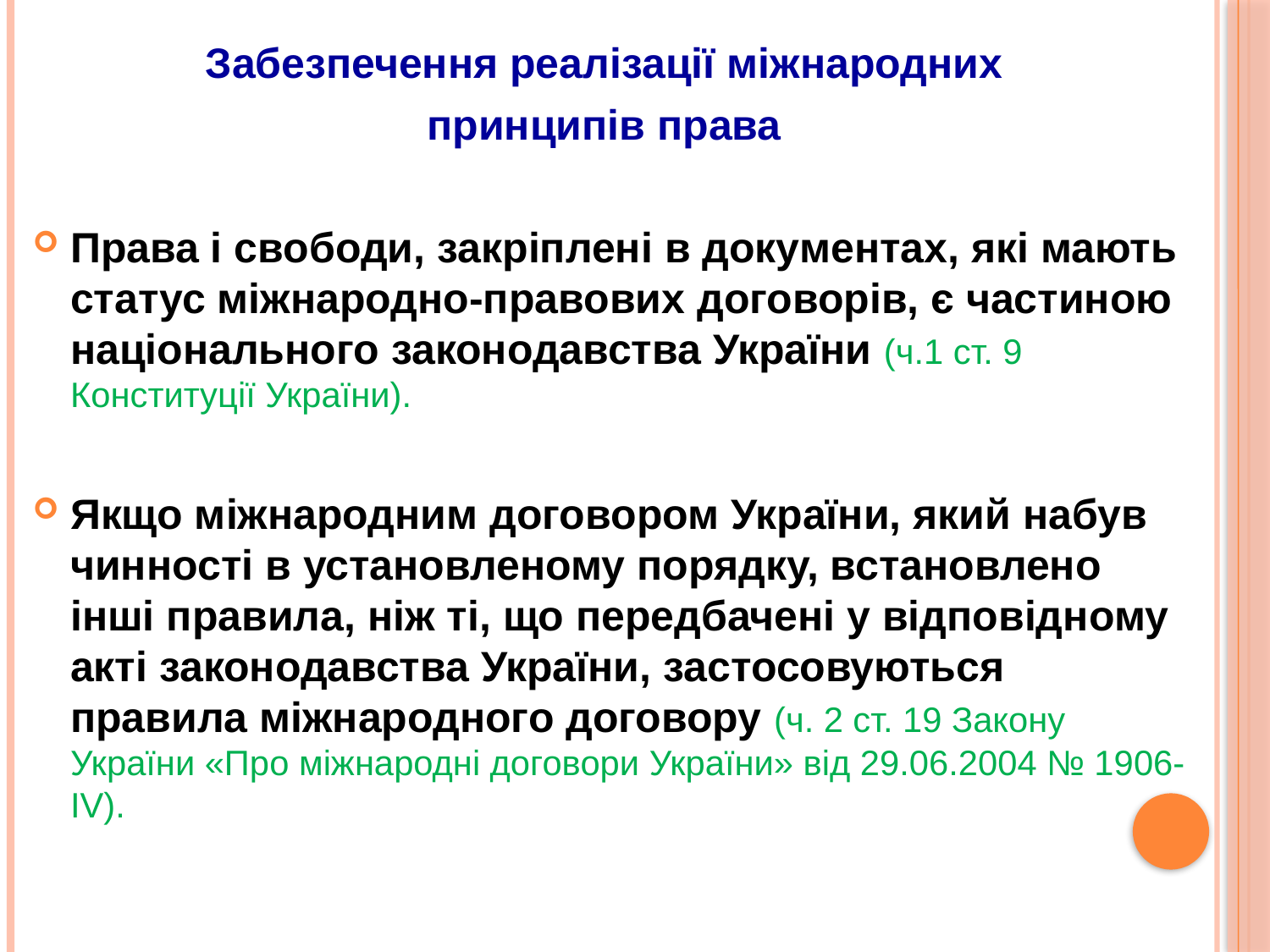

Забезпечення реалізації міжнародних
принципів права

Права і свободи, закріплені в документах, які мають статус міжнародно-правових договорів, є частиною національного законодавства України (ч.1 ст. 9 Конституції України).

Якщо міжнародним договором України, який набув чинності в установленому порядку, встановлено інші правила, ніж ті, що передбачені у відповідному акті законодавства України, застосовуються правила міжнародного договору (ч. 2 ст. 19 Закону України «Про міжнародні договори України» від 29.06.2004 № 1906-IV).